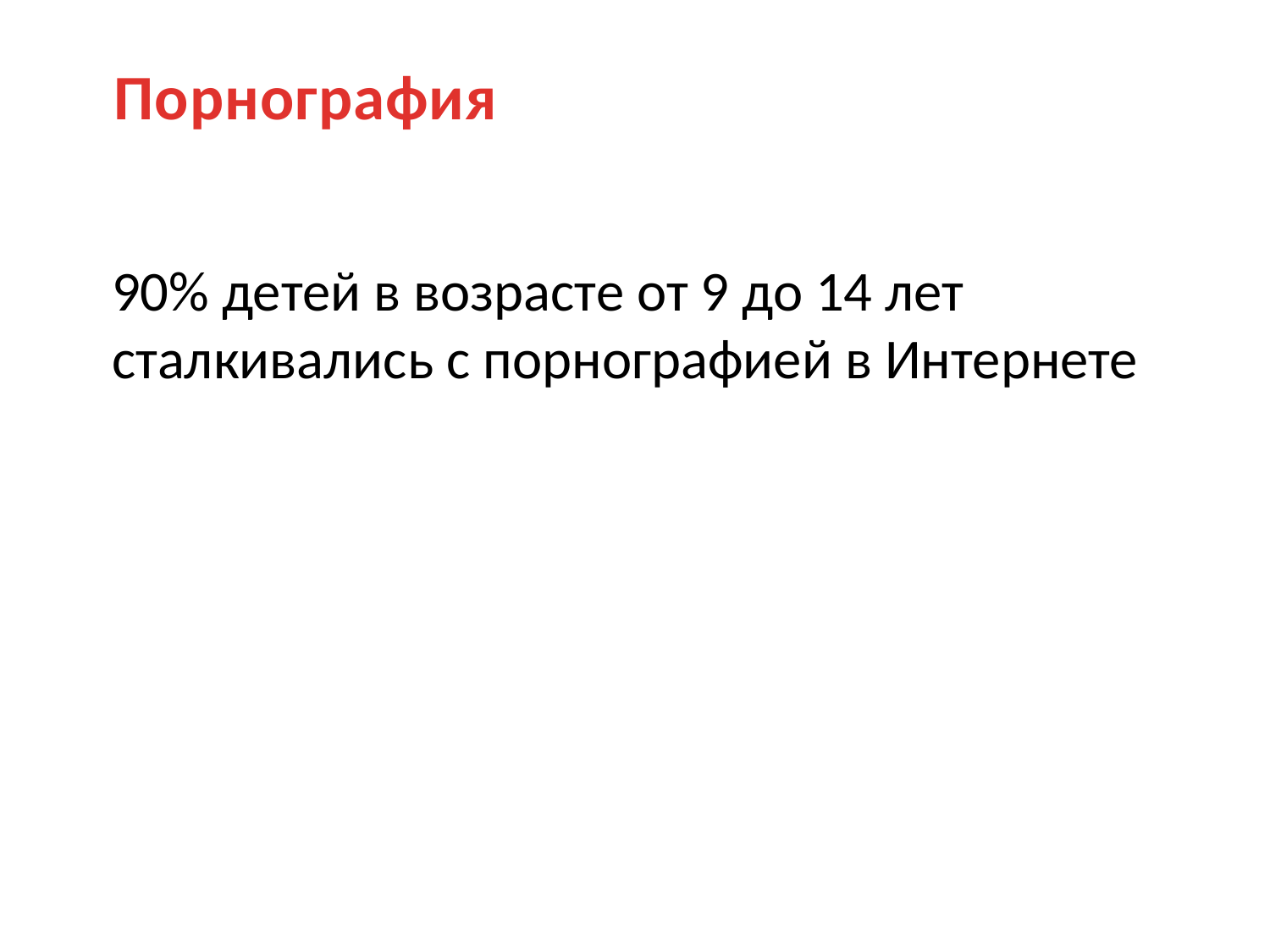

Порнография
90% детей в возрасте от 9 до 14 лет сталкивались с порнографией в Интернете